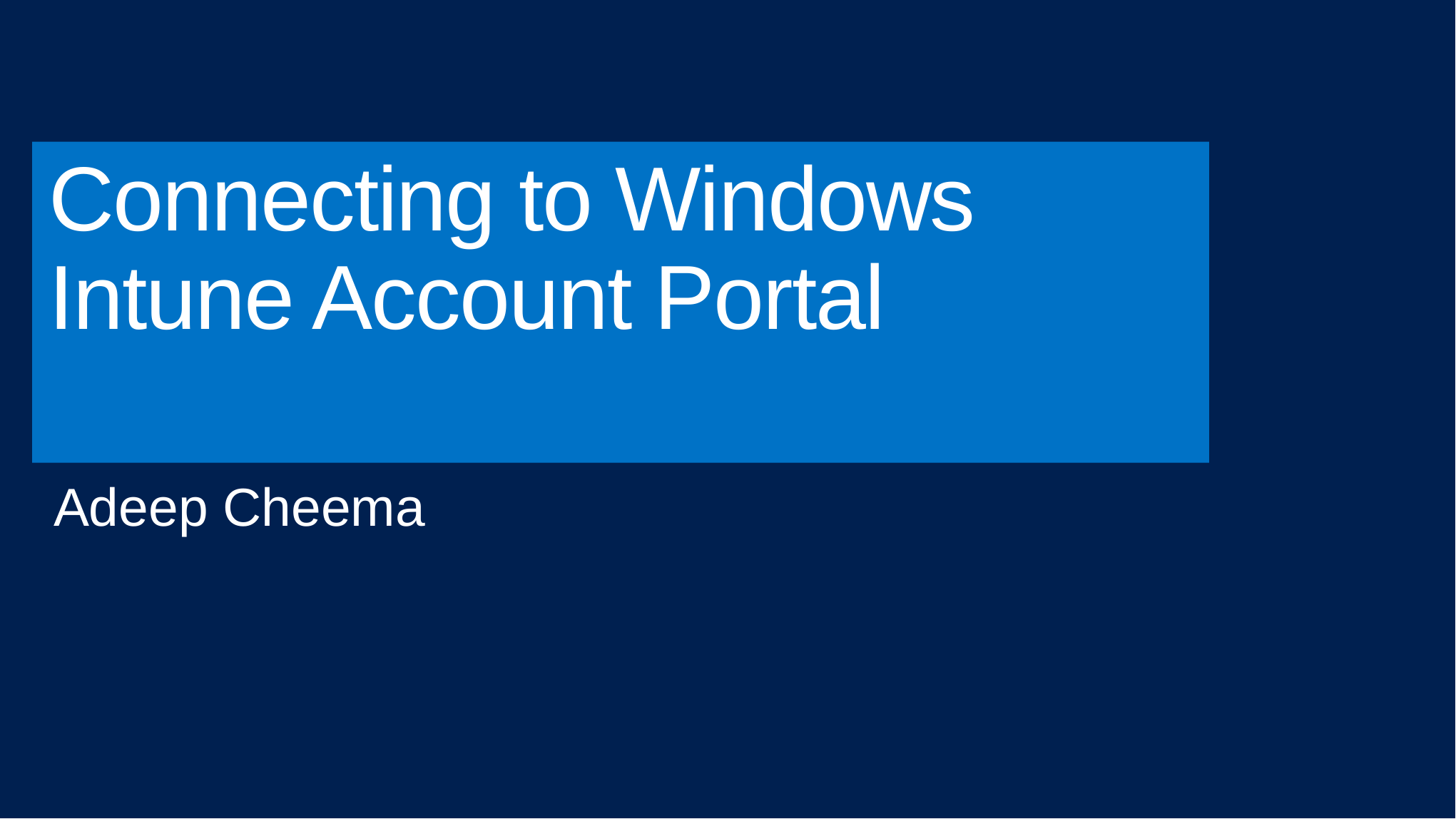

# Connecting to Windows Intune Account Portal
Adeep Cheema